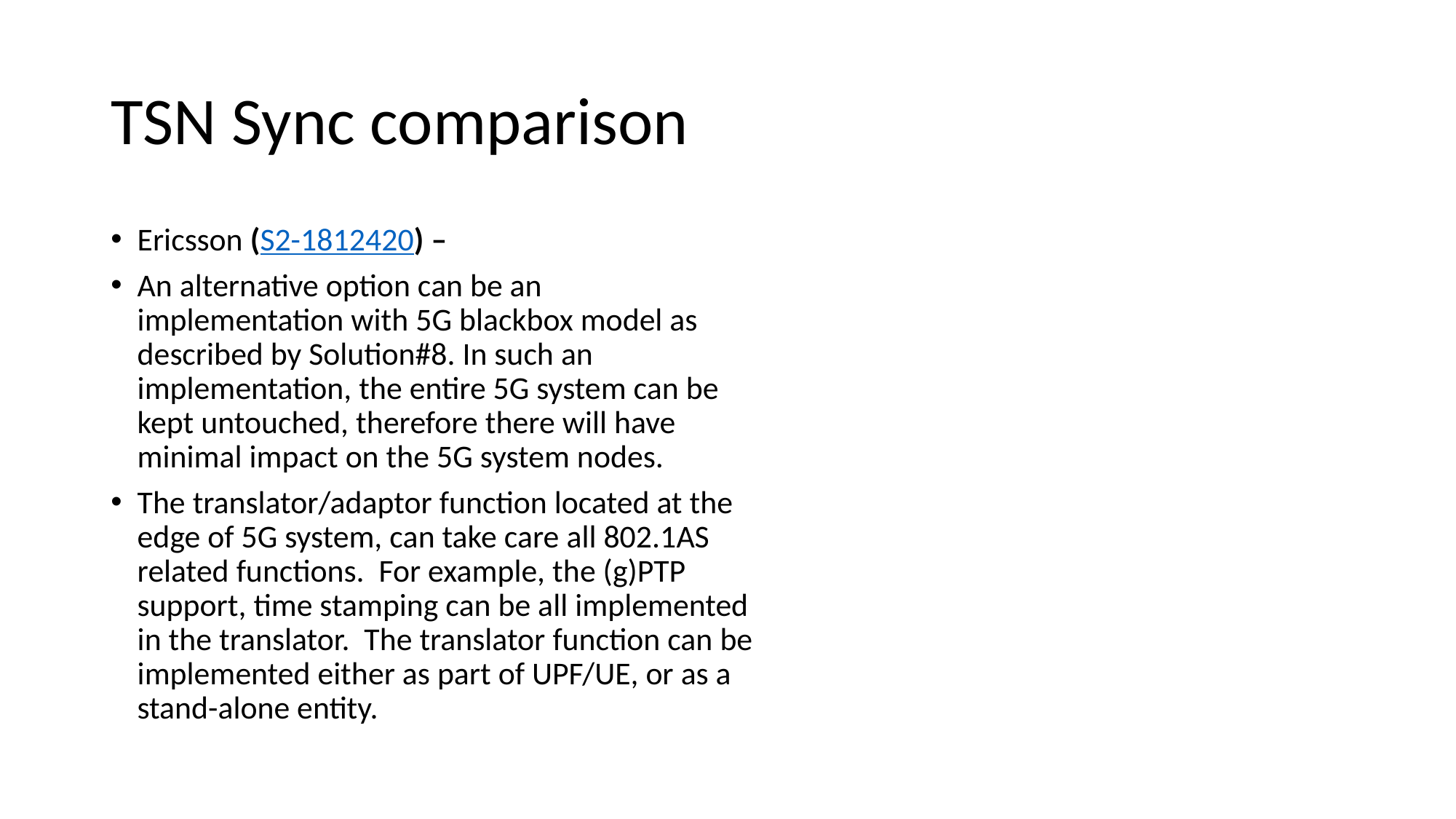

# TSN Sync comparison
Ericsson (S2-1812420) –
An alternative option can be an implementation with 5G blackbox model as described by Solution#8. In such an implementation, the entire 5G system can be kept untouched, therefore there will have minimal impact on the 5G system nodes.
The translator/adaptor function located at the edge of 5G system, can take care all 802.1AS related functions.  For example, the (g)PTP support, time stamping can be all implemented in the translator.  The translator function can be implemented either as part of UPF/UE, or as a stand-alone entity.